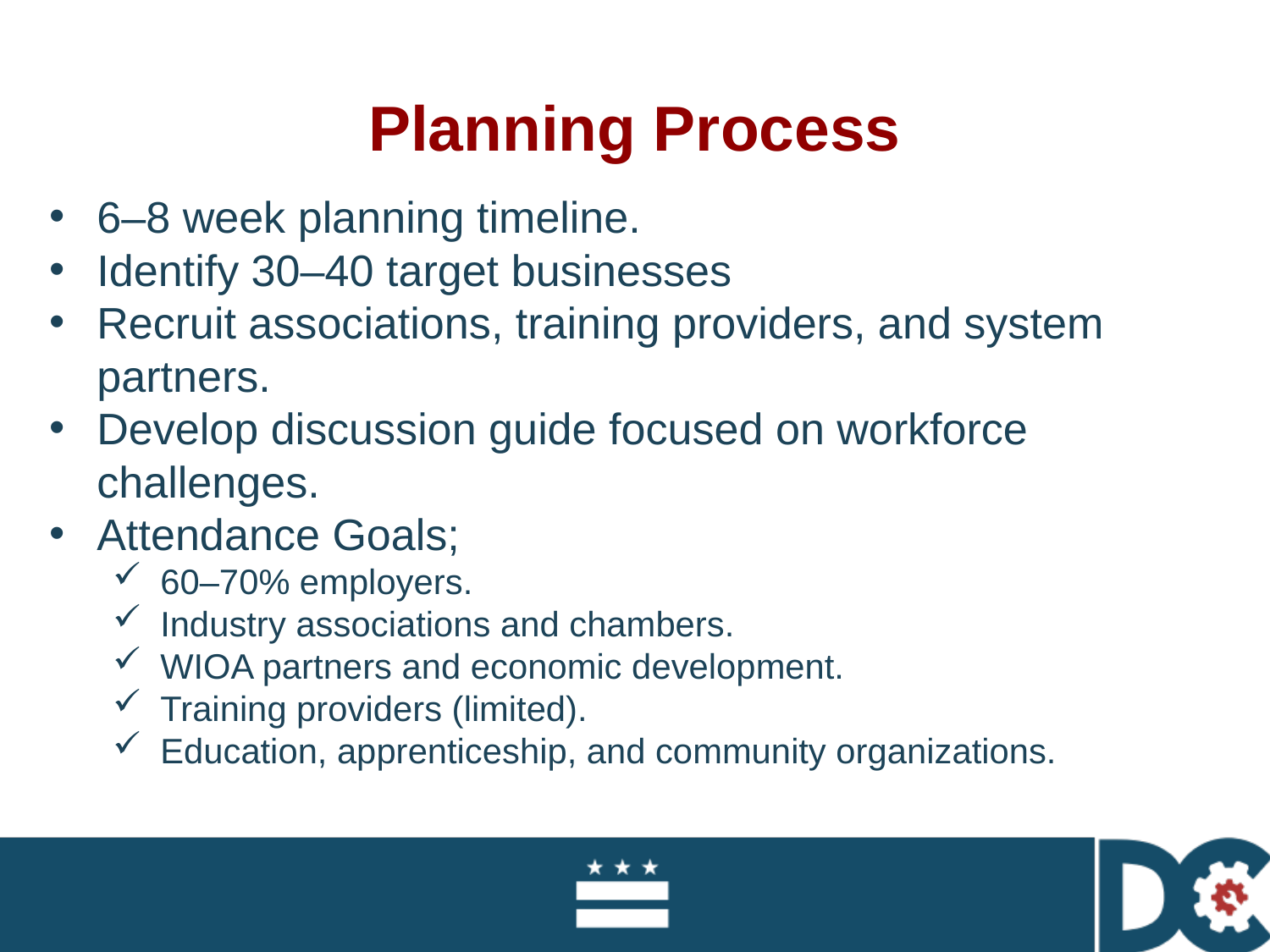

# Planning Process
6–8 week planning timeline.
Identify 30–40 target businesses
Recruit associations, training providers, and system partners.
Develop discussion guide focused on workforce challenges.
Attendance Goals;
60–70% employers.
Industry associations and chambers.
WIOA partners and economic development.
Training providers (limited).
Education, apprenticeship, and community organizations.